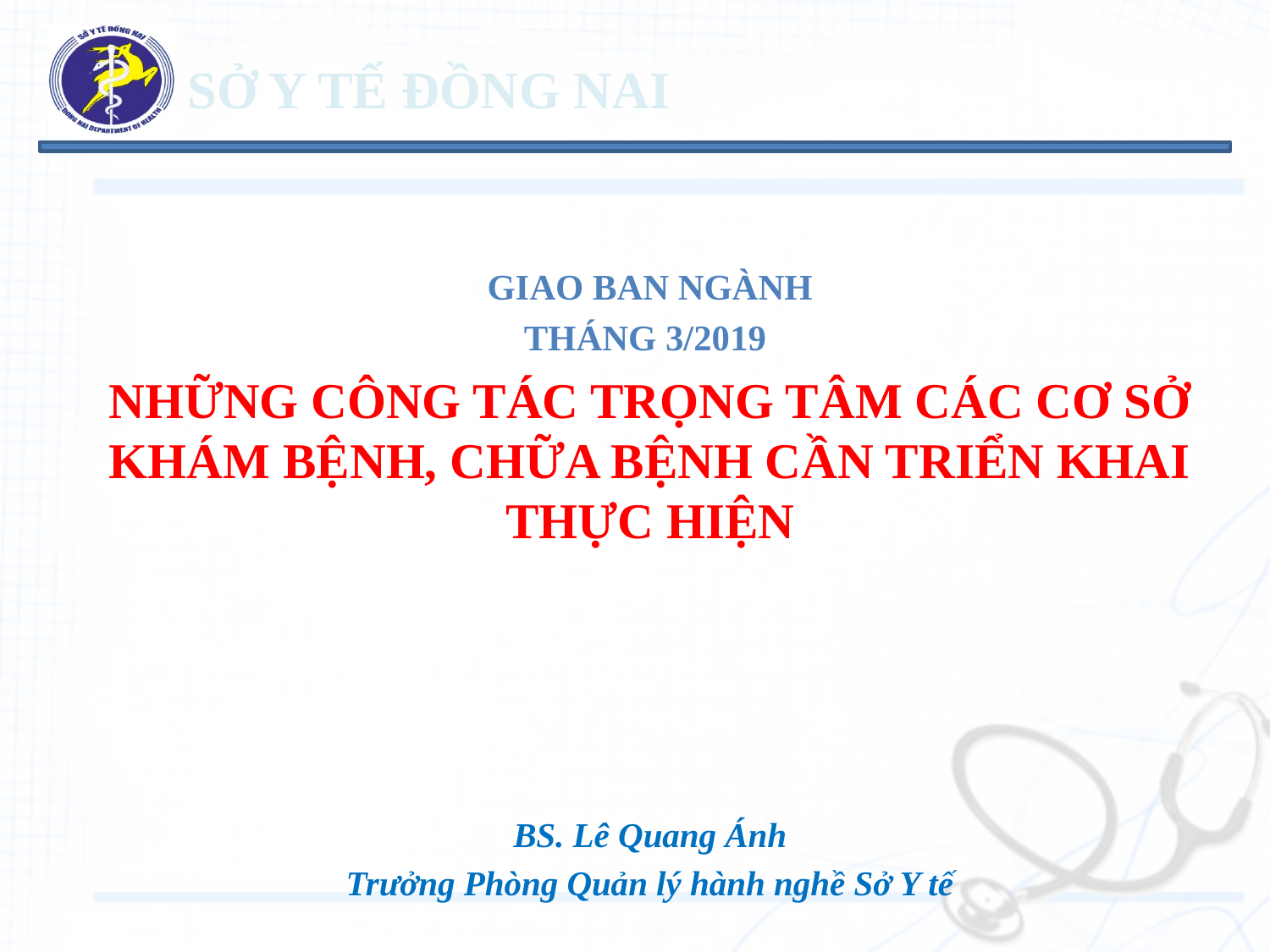

GIAO BAN NGÀNH
THÁNG 3/2019
NHỮNG CÔNG TÁC TRỌNG TÂM CÁC CƠ SỞ KHÁM BỆNH, CHỮA BỆNH CẦN TRIỂN KHAI THỰC HIỆN

BS. Lê Quang Ánh
Trưởng Phòng Quản lý hành nghề Sở Y tế